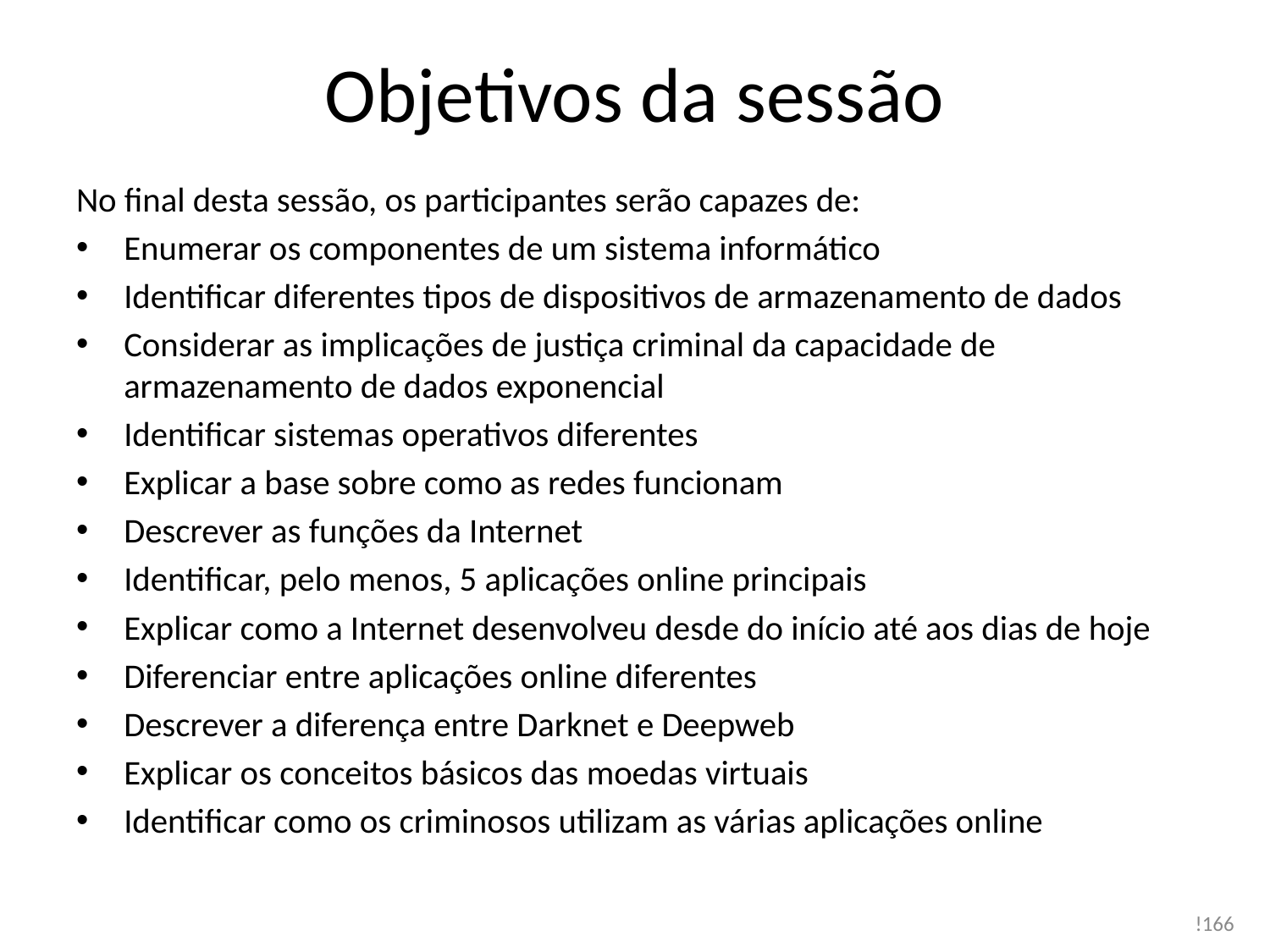

# Objetivos da sessão
No final desta sessão, os participantes serão capazes de:
Enumerar os componentes de um sistema informático
Identificar diferentes tipos de dispositivos de armazenamento de dados
Considerar as implicações de justiça criminal da capacidade de armazenamento de dados exponencial
Identificar sistemas operativos diferentes
Explicar a base sobre como as redes funcionam
Descrever as funções da Internet
Identificar, pelo menos, 5 aplicações online principais
Explicar como a Internet desenvolveu desde do início até aos dias de hoje
Diferenciar entre aplicações online diferentes
Descrever a diferença entre Darknet e Deepweb
Explicar os conceitos básicos das moedas virtuais
Identificar como os criminosos utilizam as várias aplicações online

!166